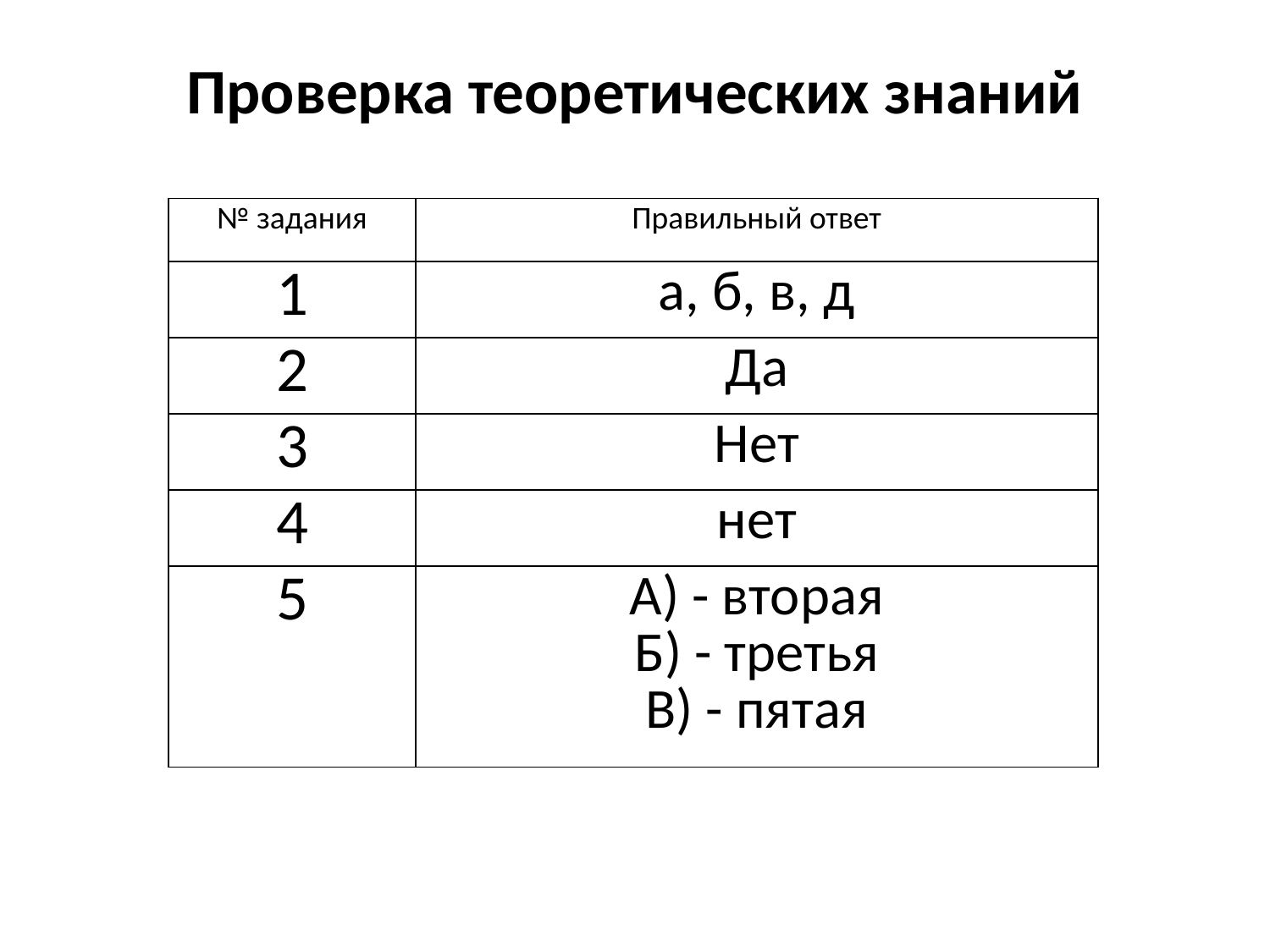

# Проверка теоретических знаний
| № задания | Правильный ответ |
| --- | --- |
| 1 | а, б, в, д |
| 2 | Да |
| 3 | Нет |
| 4 | нет |
| 5 | А) - вторая Б) - третья В) - пятая |